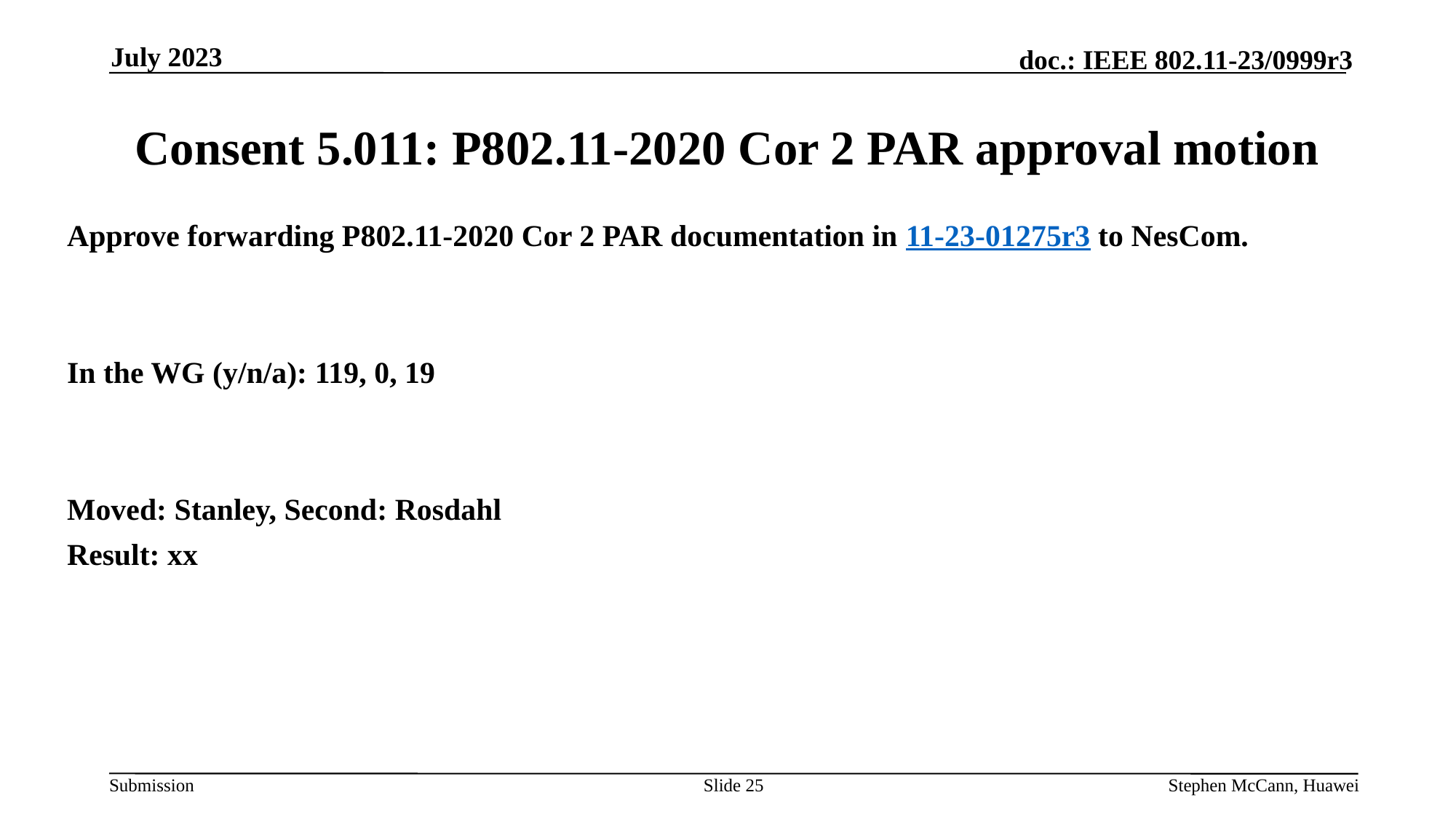

July 2023
# Consent 5.011: P802.11-2020 Cor 2 PAR approval motion
Approve forwarding P802.11-2020 Cor 2 PAR documentation in 11-23-01275r3 to NesCom.

In the WG (y/n/a): 119, 0, 19

Moved: Stanley, Second: Rosdahl
Result: xx

Slide 25
Stephen McCann, Huawei